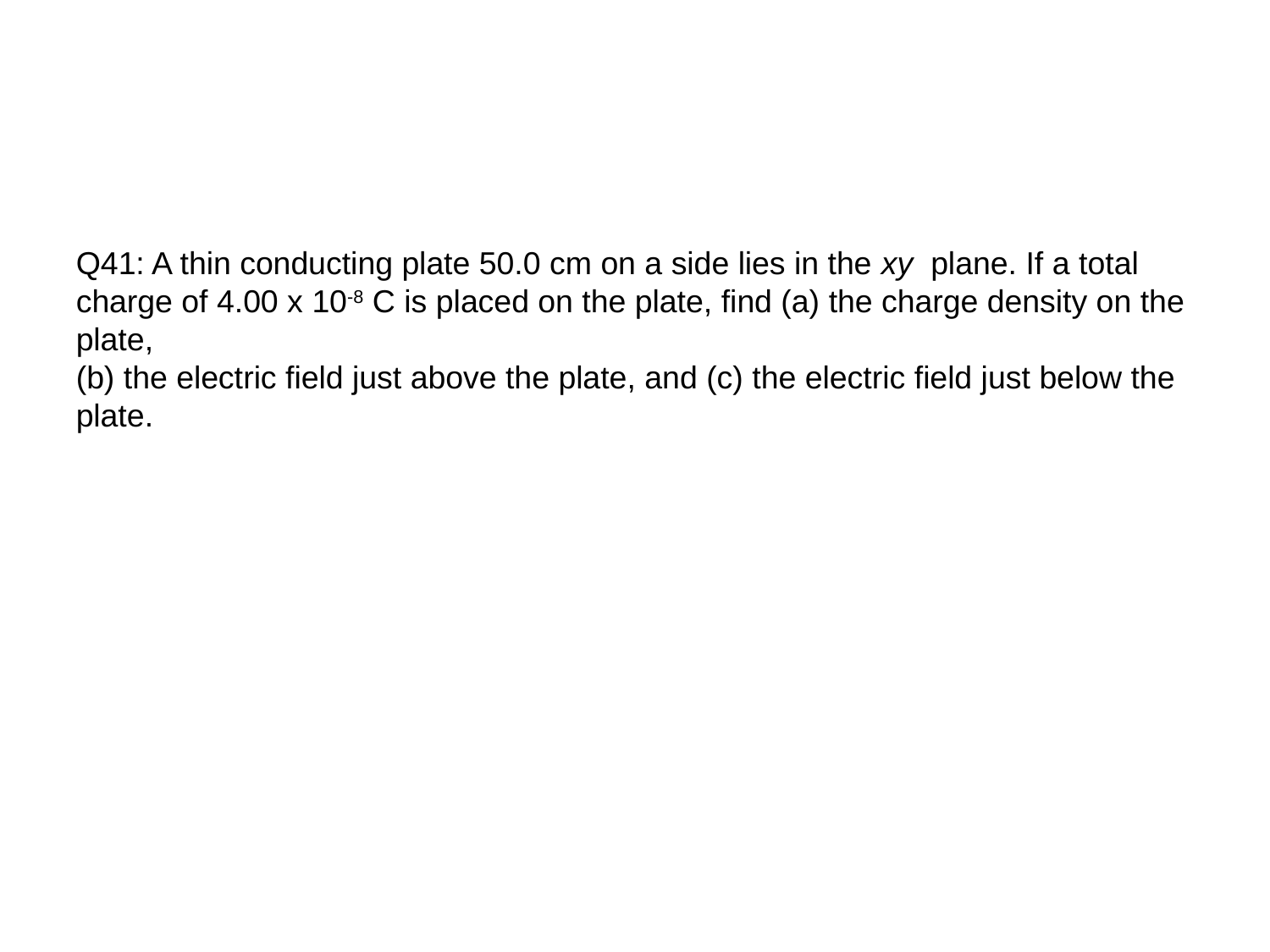

Q41: A thin conducting plate 50.0 cm on a side lies in the xy  plane. If a total charge of 4.00 x 10-8 C is placed on the plate, find (a) the charge density on the plate,
(b) the electric field just above the plate, and (c) the electric field just below the plate.